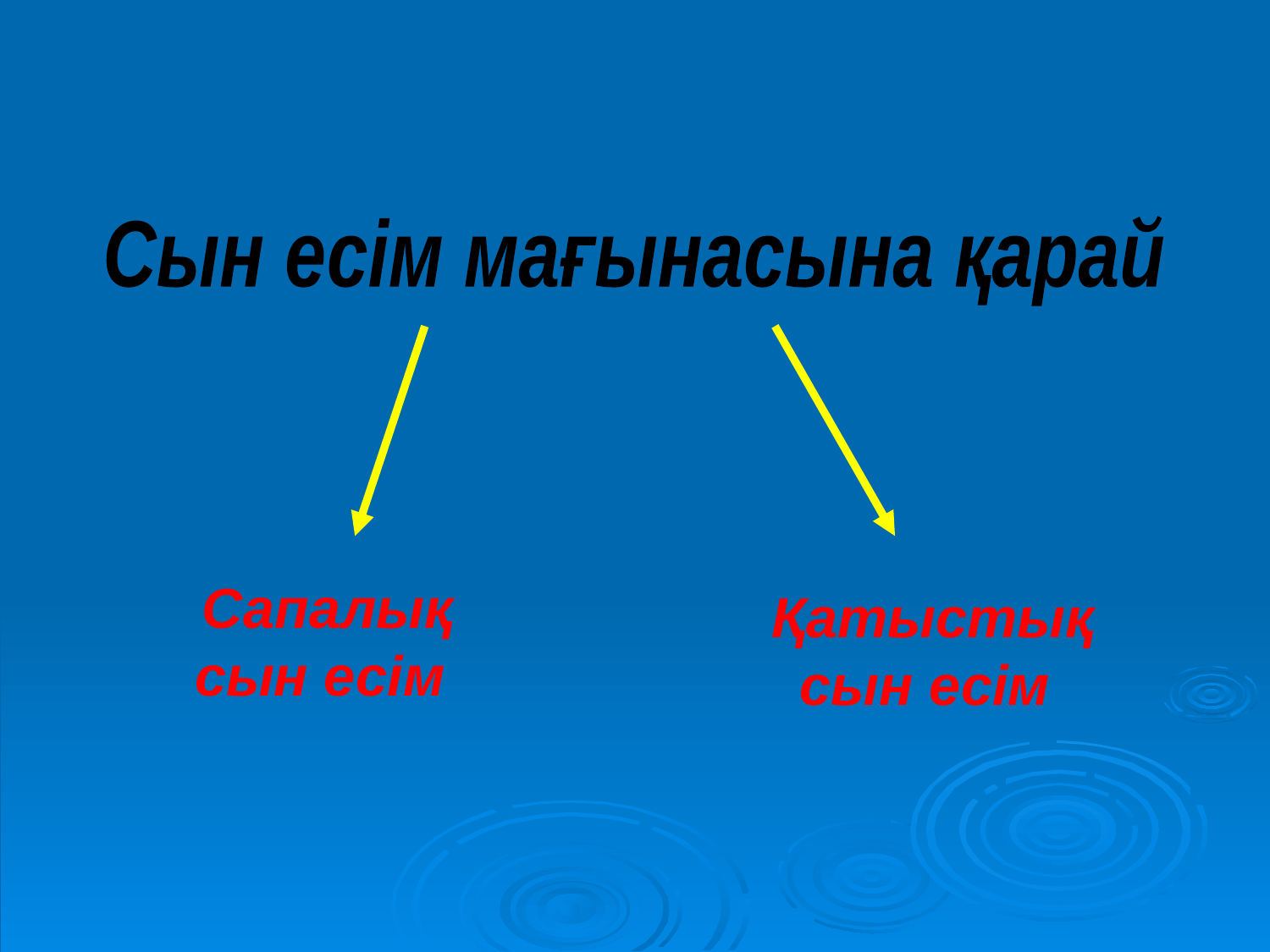

Сын есім мағынасына қарай

 Сапалық сын есім
 Қатыстық сын есім